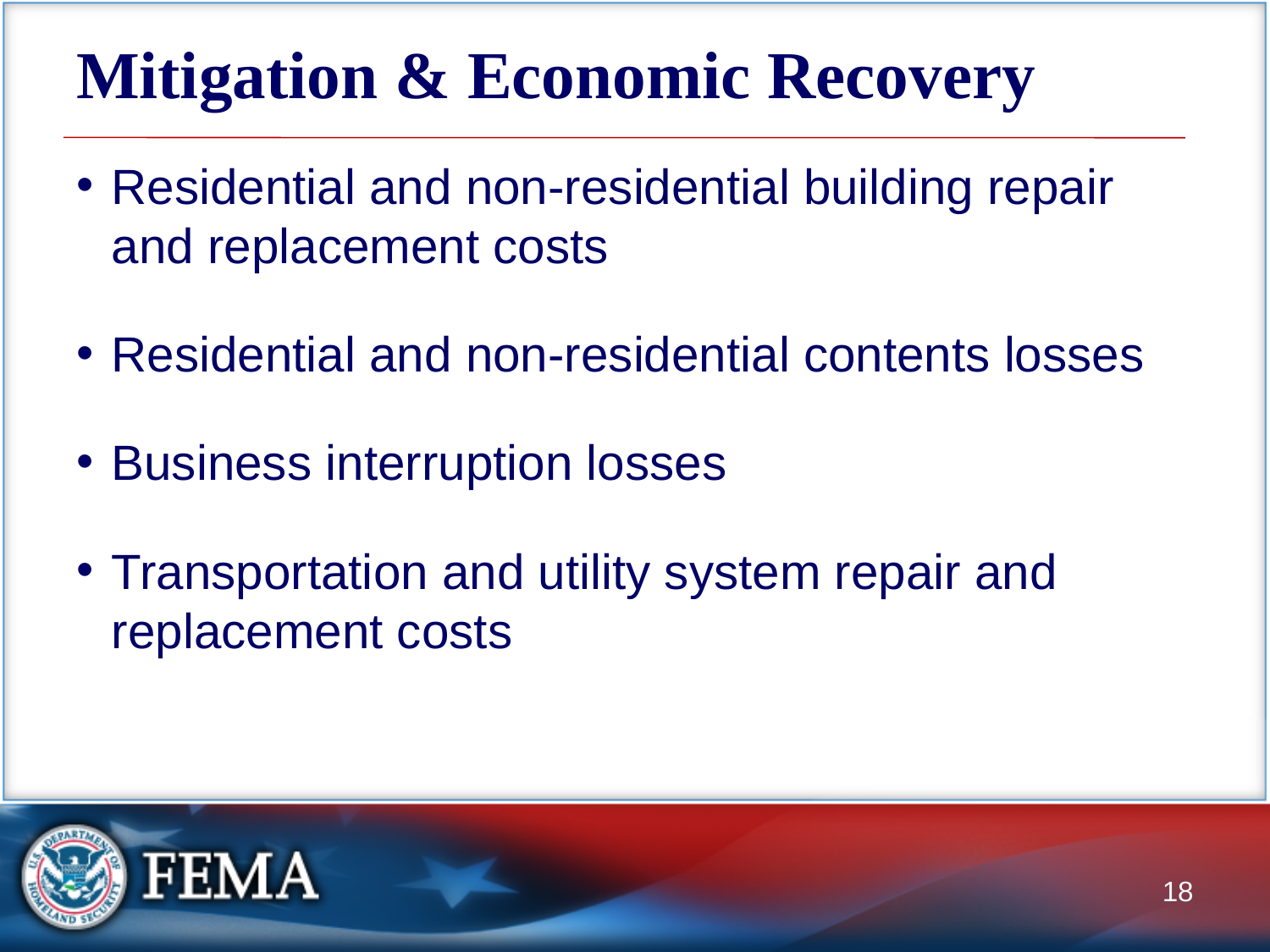

# Mitigation & Economic Recovery
Residential and non-residential building repair and replacement costs
Residential and non-residential contents losses
Business interruption losses
Transportation and utility system repair and replacement costs
18